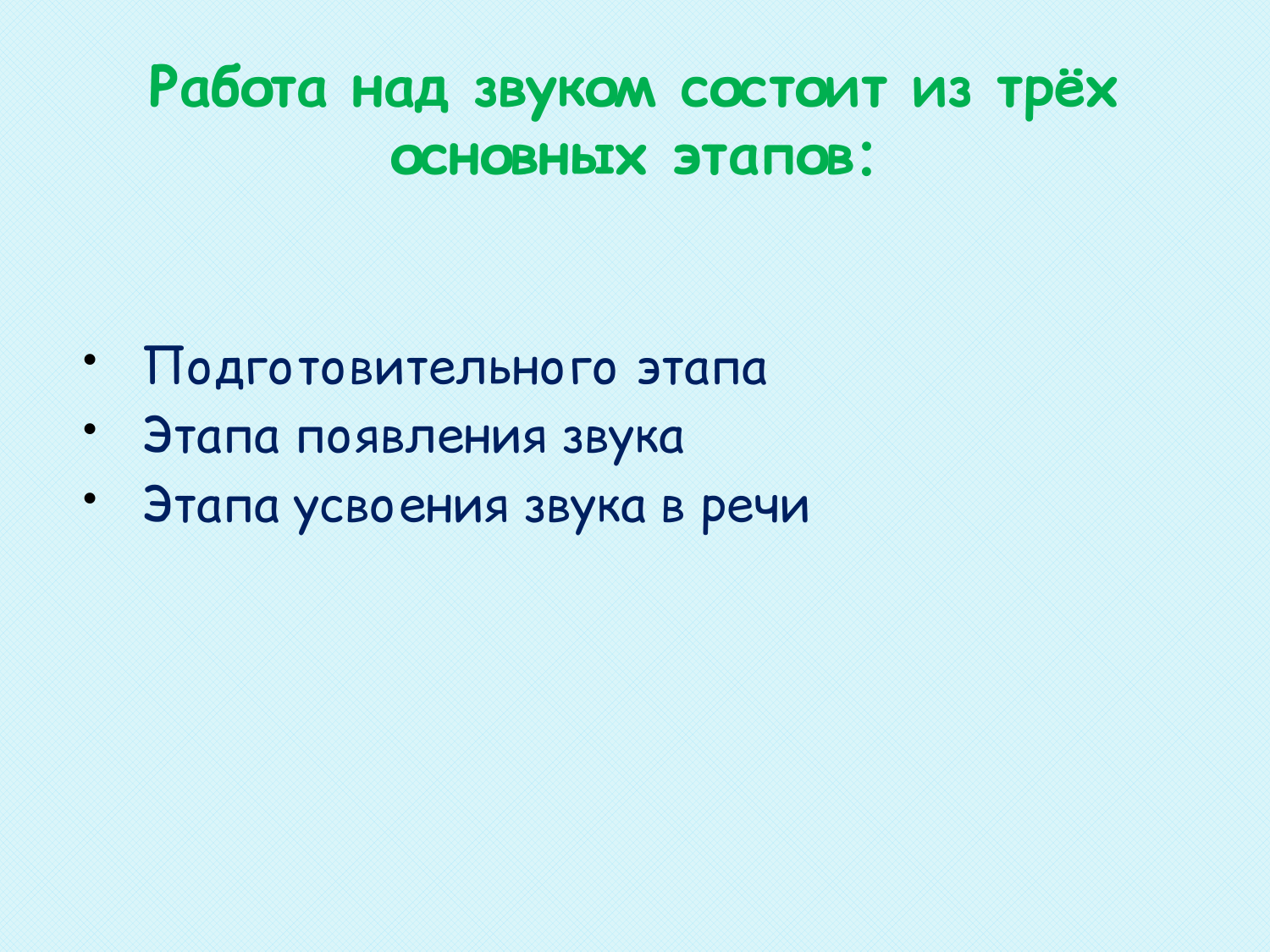

# Работа над звуком состоит из трёх основных этапов:
Подготовительного этапа
Этапа появления звука
Этапа усвоения звука в речи